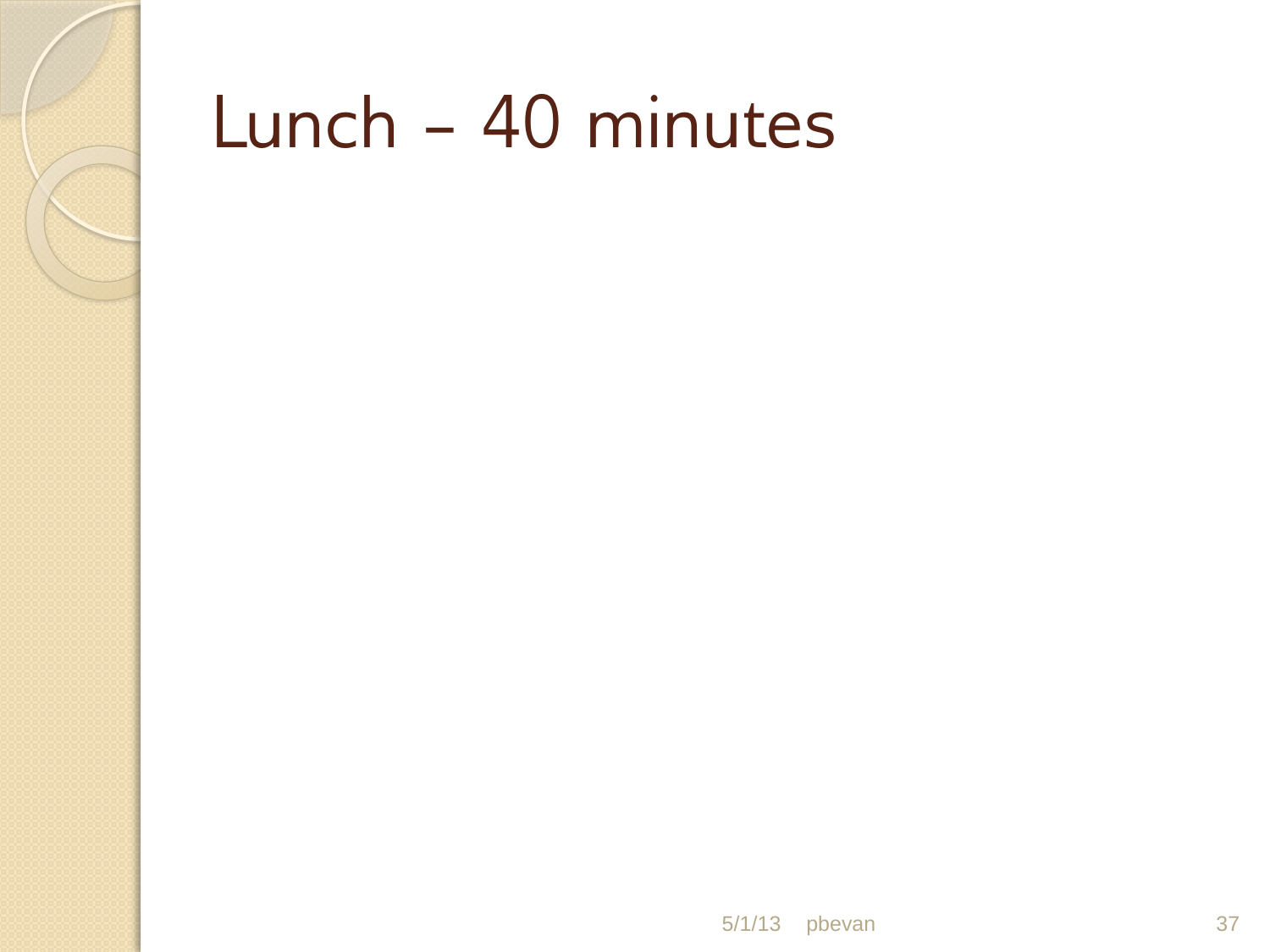

# Lunch – 40 minutes
5/1/13
pbevan
37